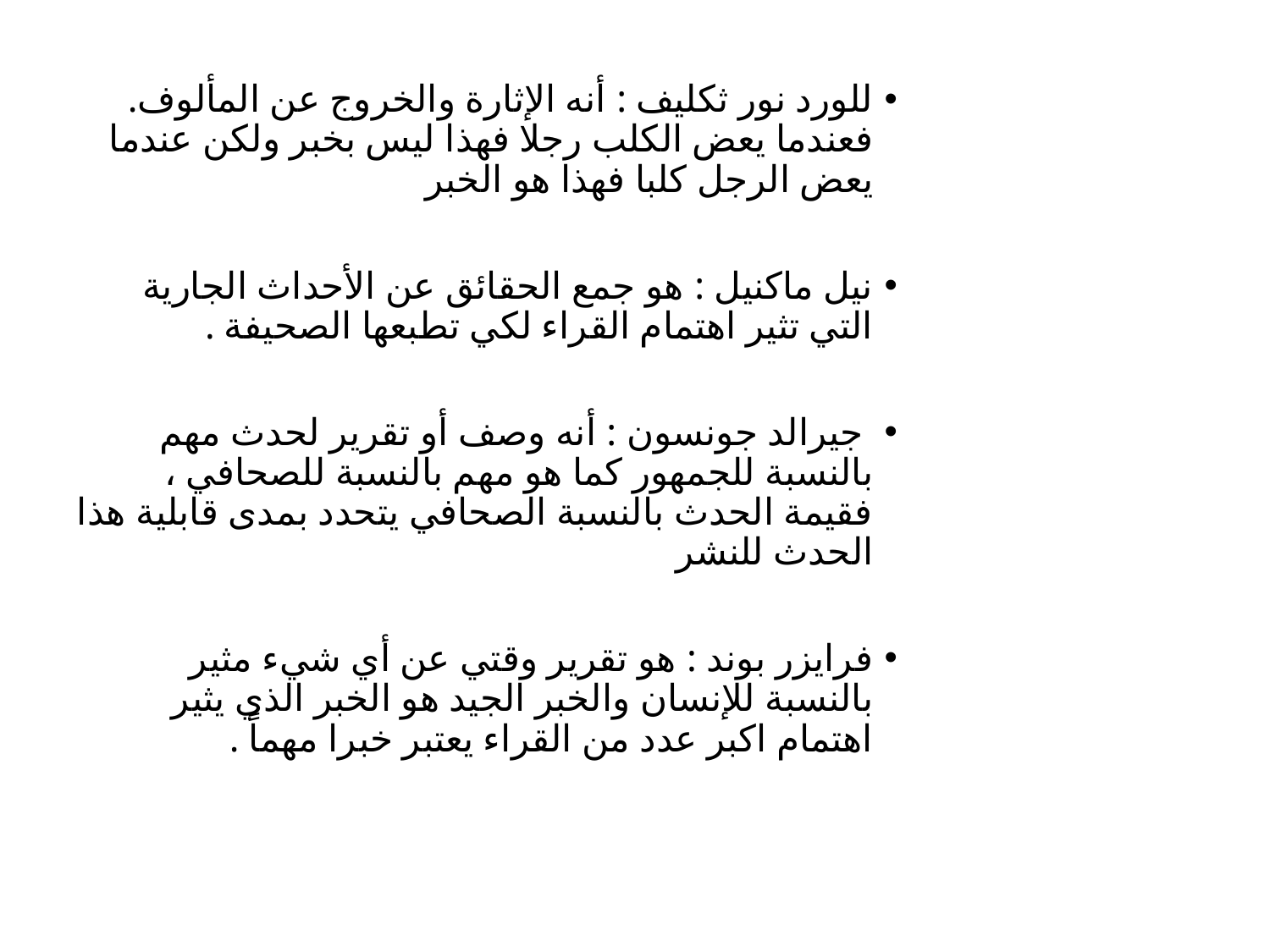

للورد نور ثكليف : أنه الإثارة والخروج عن المألوف. فعندما يعض الكلب رجلا فهذا ليس بخبر ولكن عندما يعض الرجل كلبا فهذا هو الخبر

نيل ماكنيل : هو جمع الحقائق عن الأحداث الجارية التي تثير اهتمام القراء لكي تطبعها الصحيفة .

 جيرالد جونسون : أنه وصف أو تقرير لحدث مهم بالنسبة للجمهور كما هو مهم بالنسبة للصحافي ، فقيمة الحدث بالنسبة الصحافي يتحدد بمدى قابلية هذا الحدث للنشر

فرايزر بوند : هو تقرير وقتي عن أي شيء مثير بالنسبة للإنسان والخبر الجيد هو الخبر الذي يثير اهتمام اكبر عدد من القراء يعتبر خبرا مهماً .